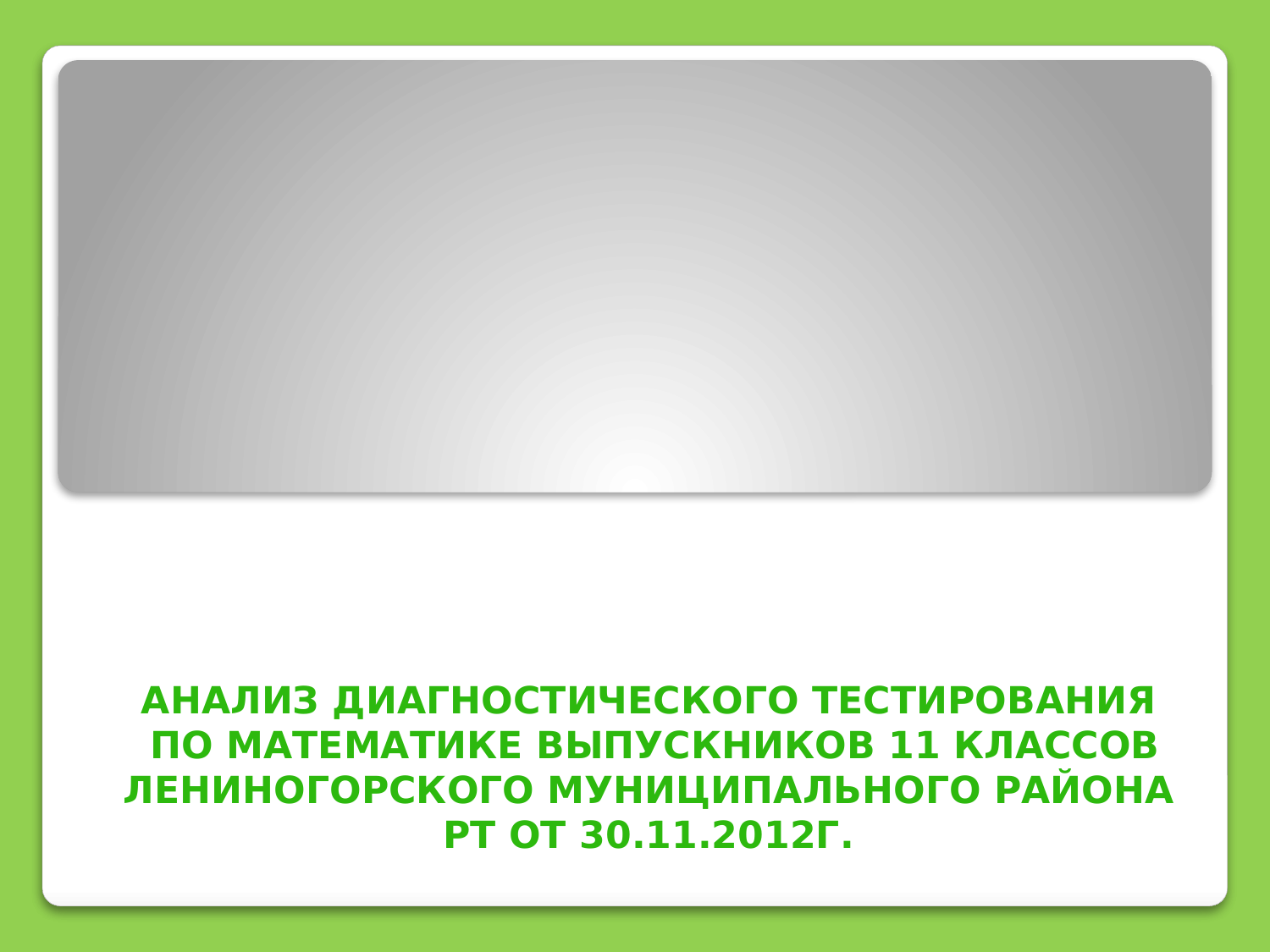

# Анализ диагностического тестирования по математике выпускников 11 классов Лениногорского муниципального района РТ от 30.11.2012г.